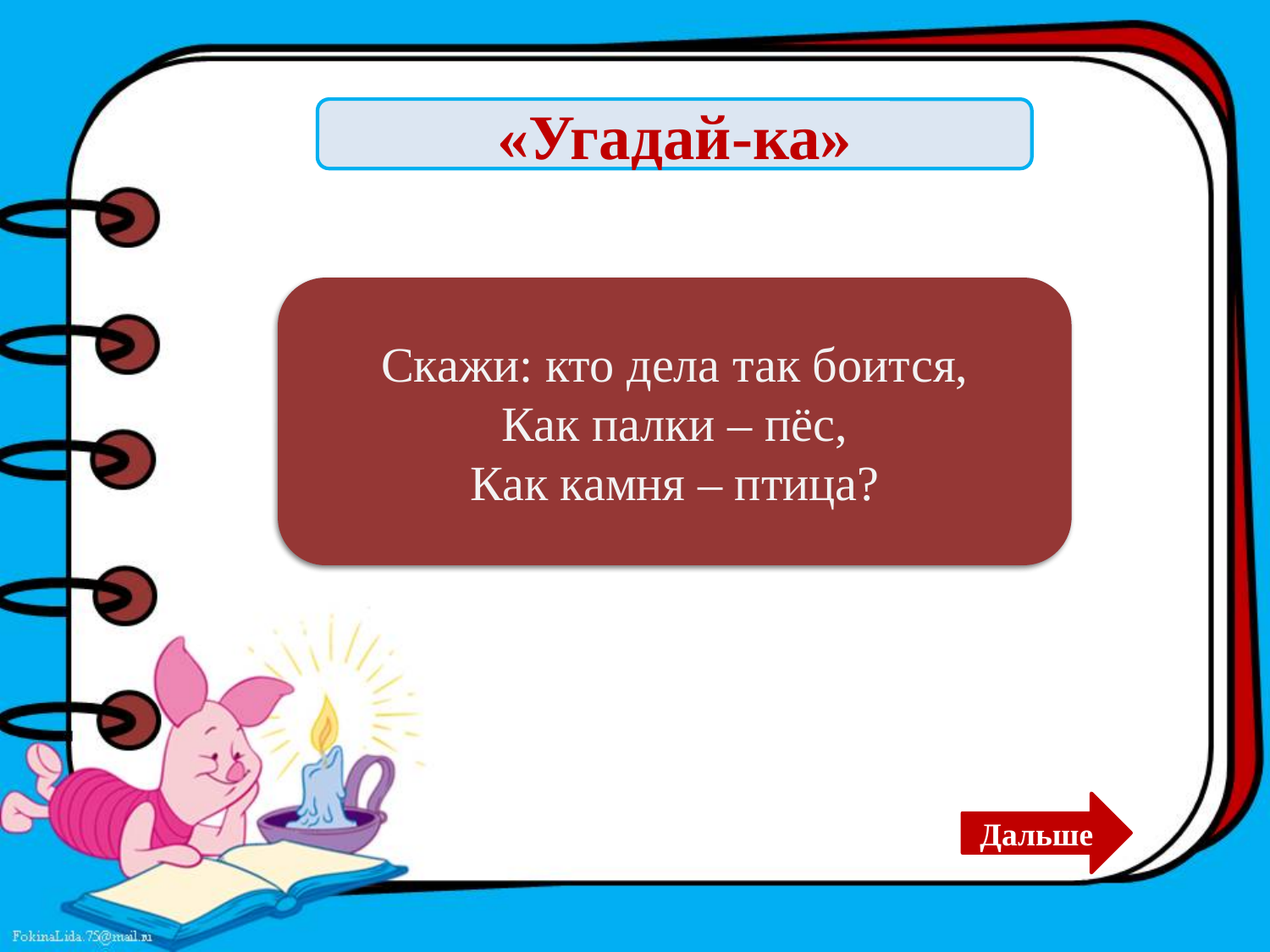

«Угадай-ка»

Лентяй
Скажи: кто дела так боится,
Как палки – пёс,
Как камня – птица?
Дальше